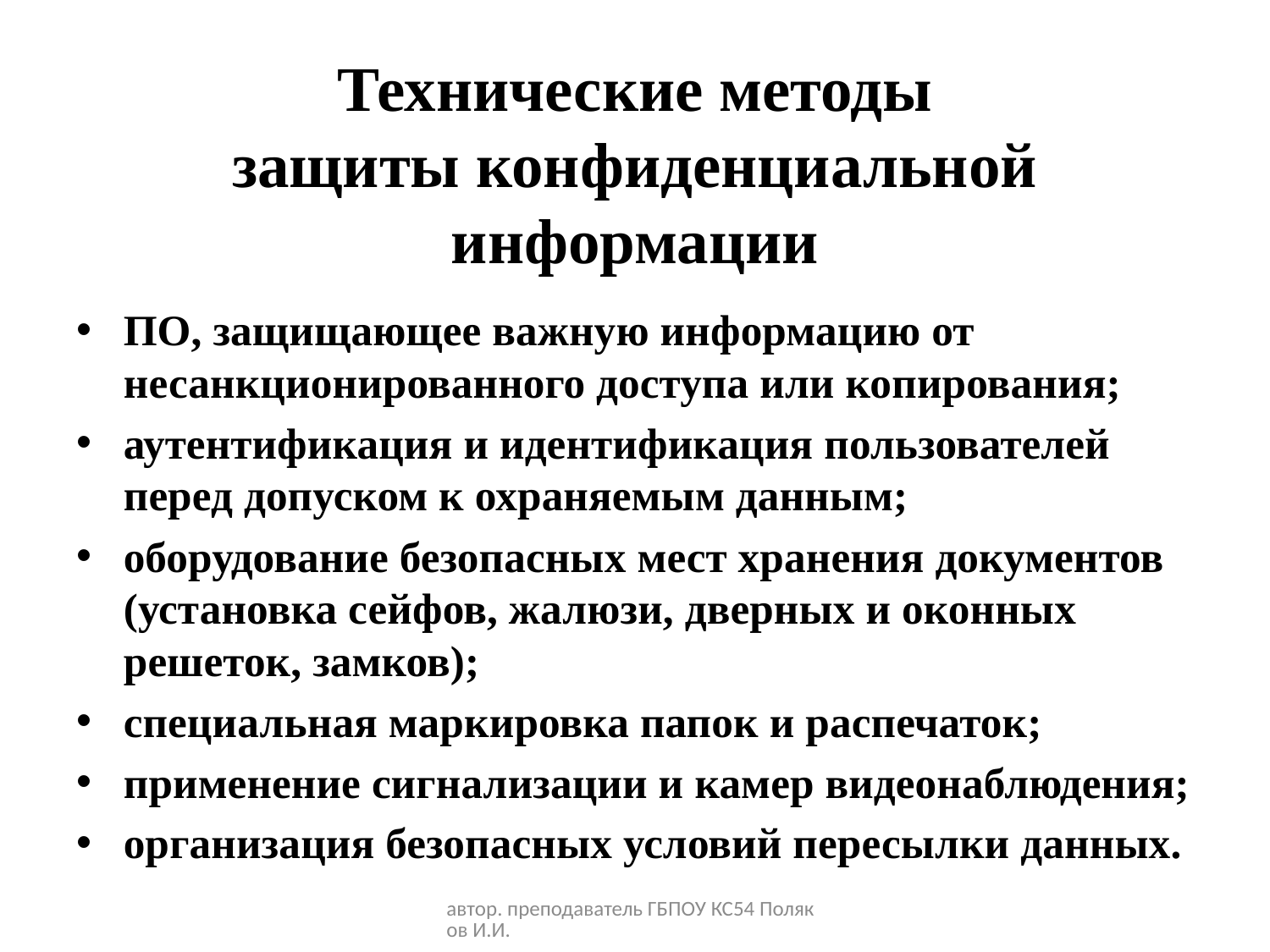

# Технические методы защиты конфиденциальной информации
ПО, защищающее важную информацию от несанкционированного доступа или копирования;
аутентификация и идентификация пользователей перед допуском к охраняемым данным;
оборудование безопасных мест хранения документов (установка сейфов, жалюзи, дверных и оконных решеток, замков);
специальная маркировка папок и распечаток;
применение сигнализации и камер видеонаблюдения;
организация безопасных условий пересылки данных.
автор. преподаватель ГБПОУ КС54 Поляков И.И.